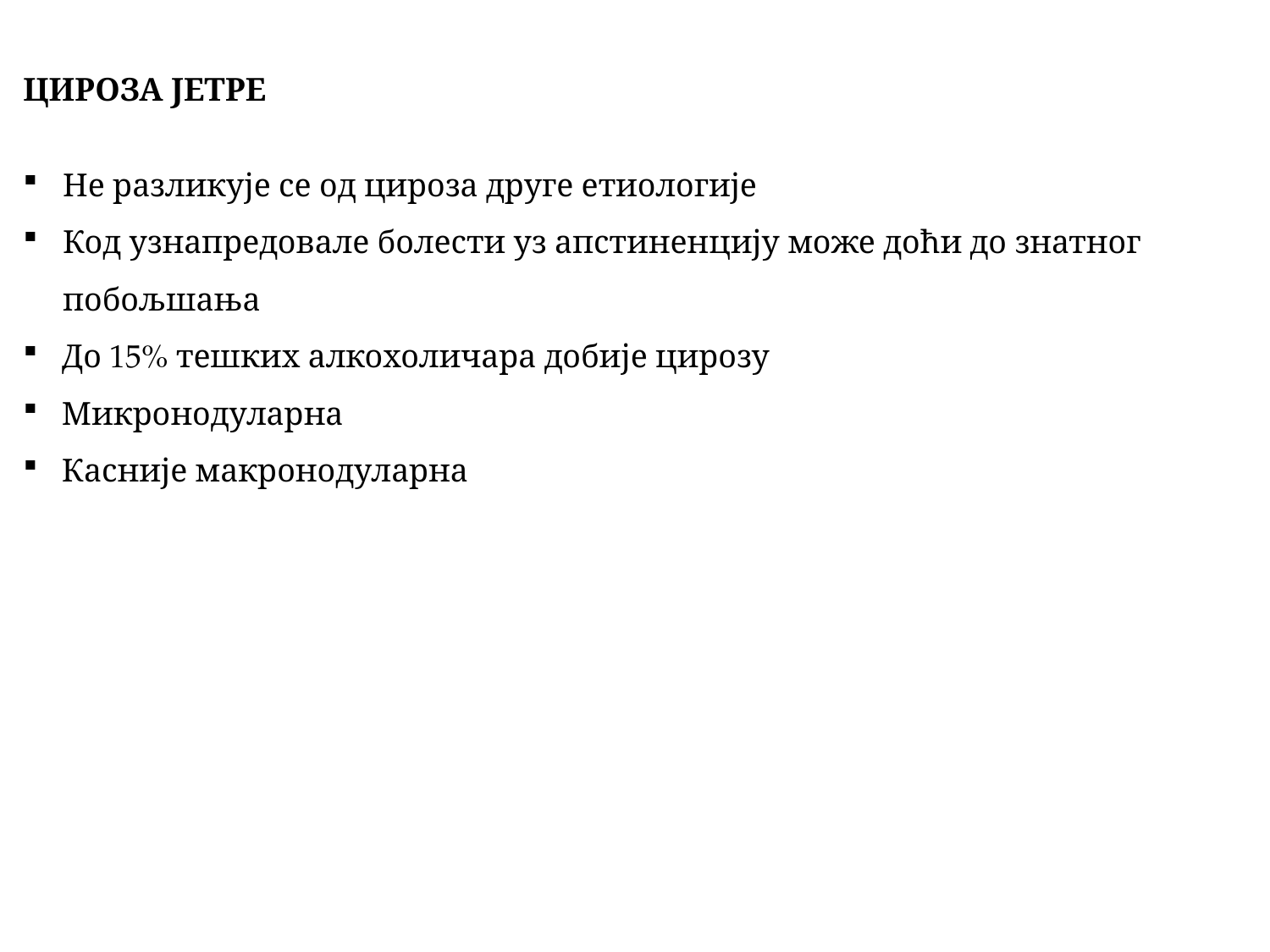

ЦИРОЗА ЈЕТРЕ

Не разликује се од цироза друге етиологије
Код узнапредовале болести уз апстиненцију може доћи до знатног побољшања
   До 15% тешких алкохоличара добије цирозу
   Микронодуларна
   Касније макронодуларна